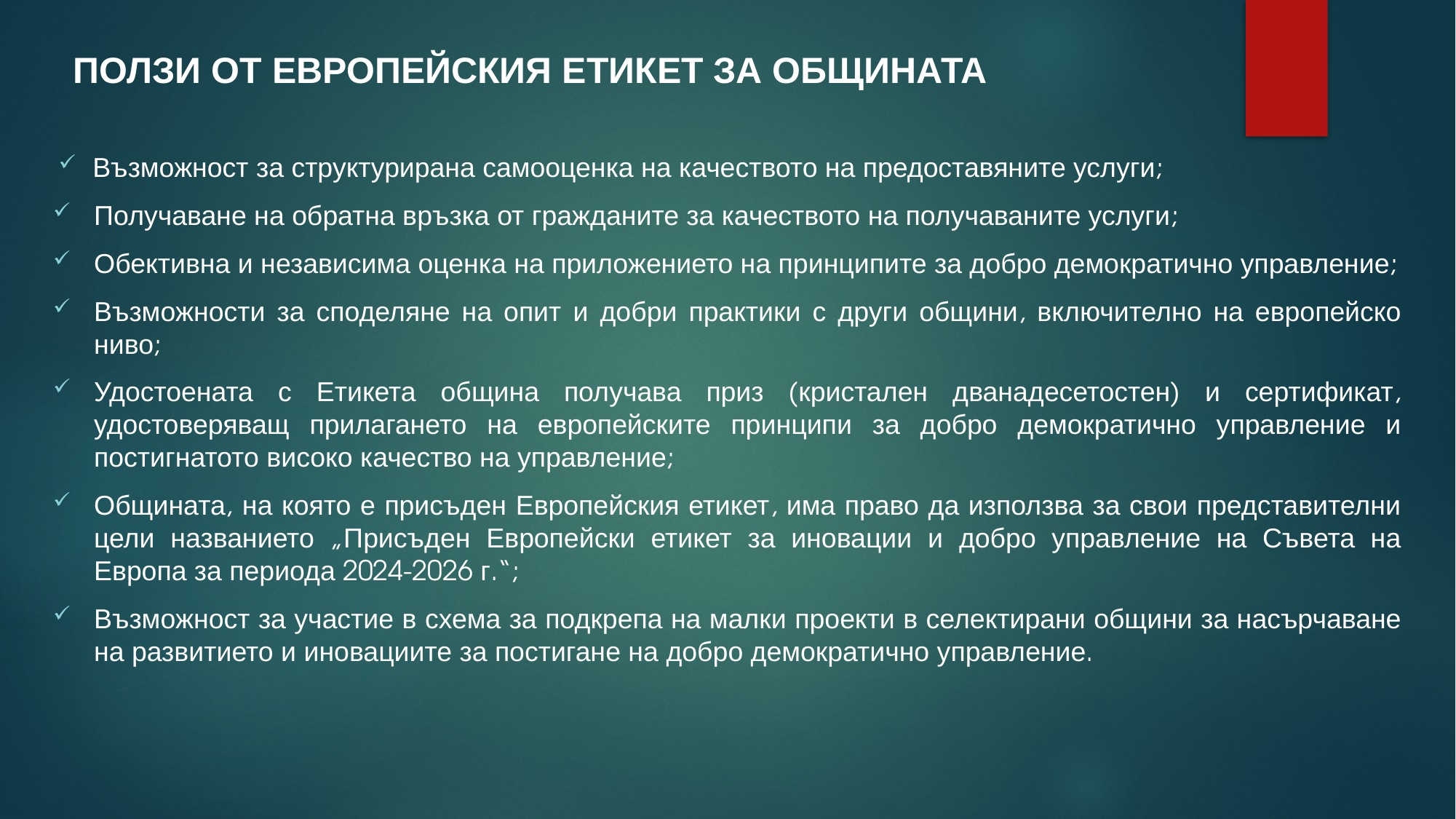

# ПОЛЗИ ОТ ЕВРОПЕЙСКИЯ ЕТИКЕТ ЗА ОБЩИНАТА
Възможност за структурирана самооценка на качеството на предоставяните услуги;
Получаване на обратна връзка от гражданите за качеството на получаваните услуги;
Обективна и независима оценка на приложението на принципите за добро демократично управление;
Възможности за споделяне на опит и добри практики с други общини, включително на европейско ниво;
Удостоената с Етикета община получава приз (кристален дванадесетостен) и сертификат, удостоверяващ прилагането на европейските принципи за добро демократично управление и постигнатото високо качество на управление;
Общината, на която е присъден Европейския етикет, има право да използва за свои представителни цели названието „Присъден Европейски етикет за иновации и добро управление на Съвета на Европа за периода 2024-2026 г.“;
Възможност за участие в схема за подкрепа на малки проекти в селектирани общини за насърчаване на развитието и иновациите за постигане на добро демократично управление.